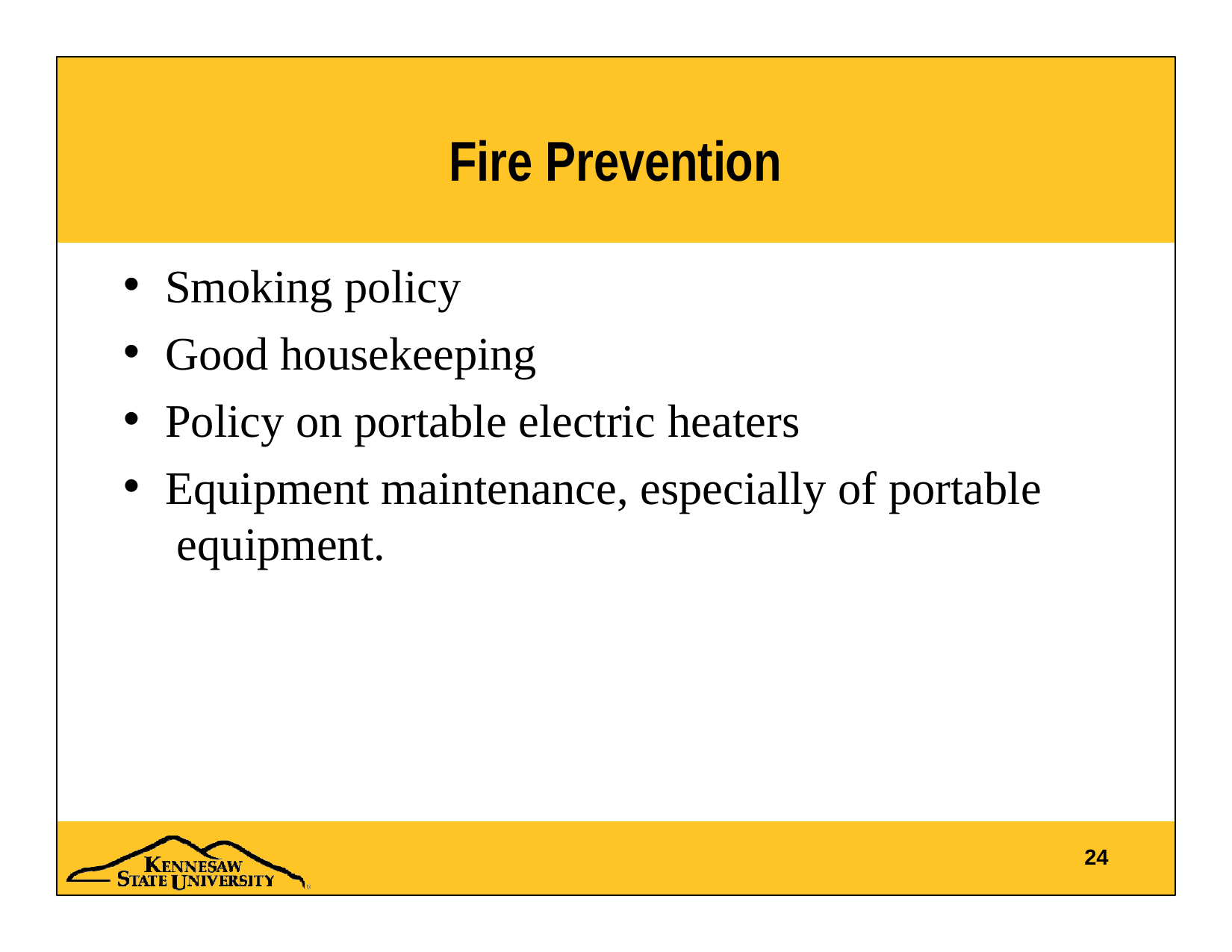

# Fire Prevention
Smoking policy
Good housekeeping
Policy on portable electric heaters
Equipment maintenance, especially of portable  equipment.

24